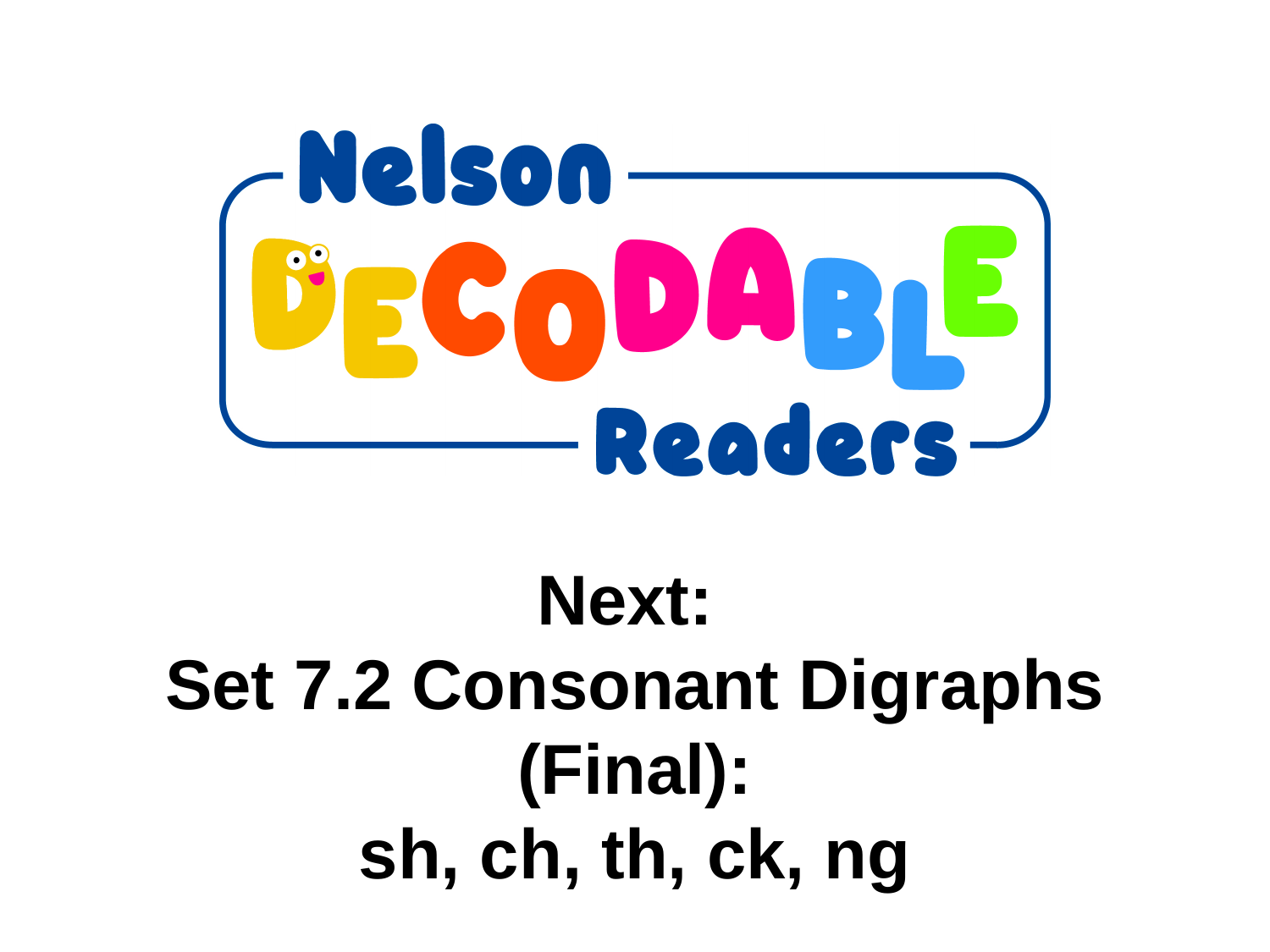

Next:
Set 7.2 Consonant Digraphs (Final):
sh, ch, th, ck, ng